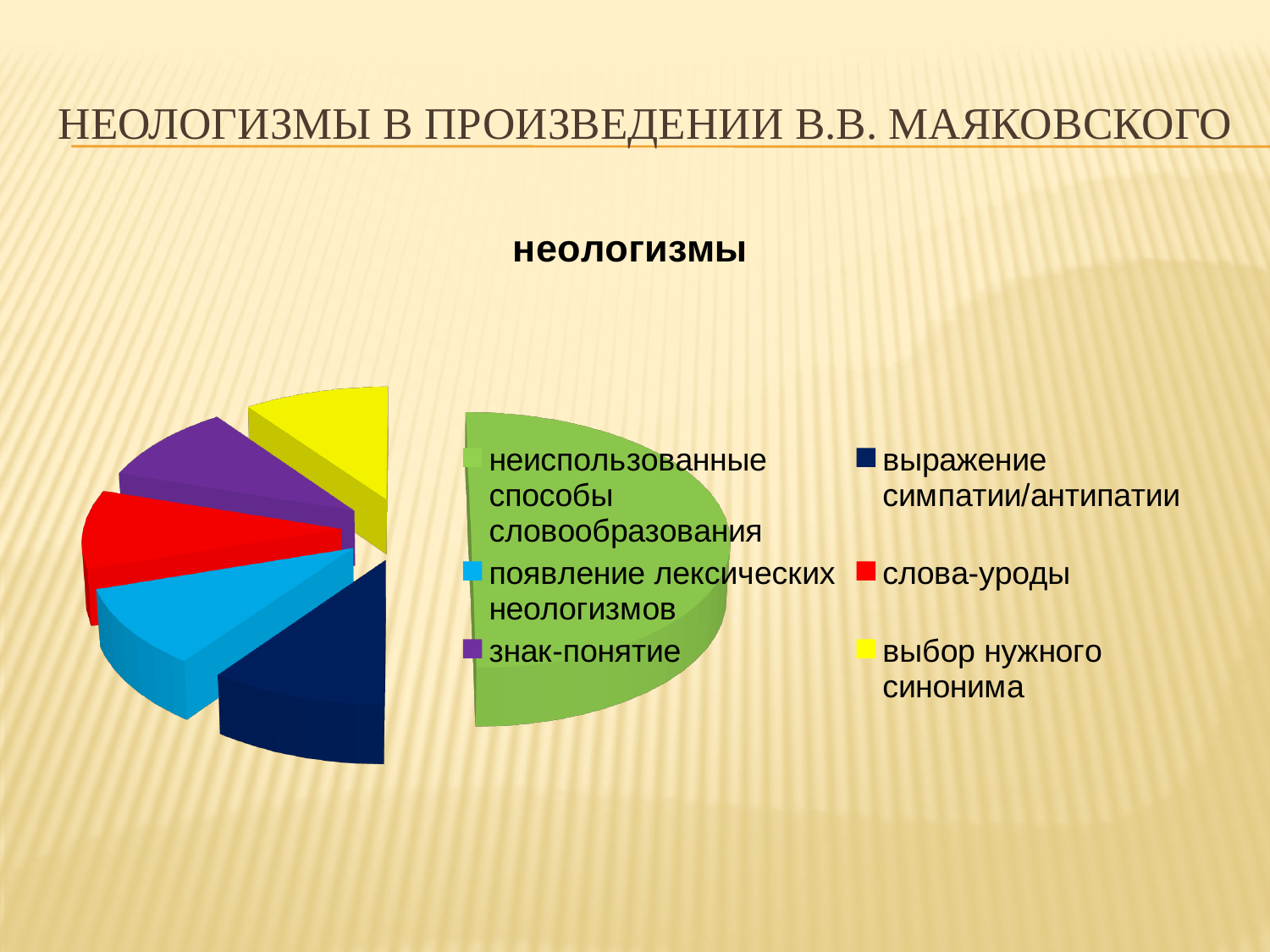

# Неологизмы в произведении В.В. маяковского

[unsupported chart]

[unsupported chart]